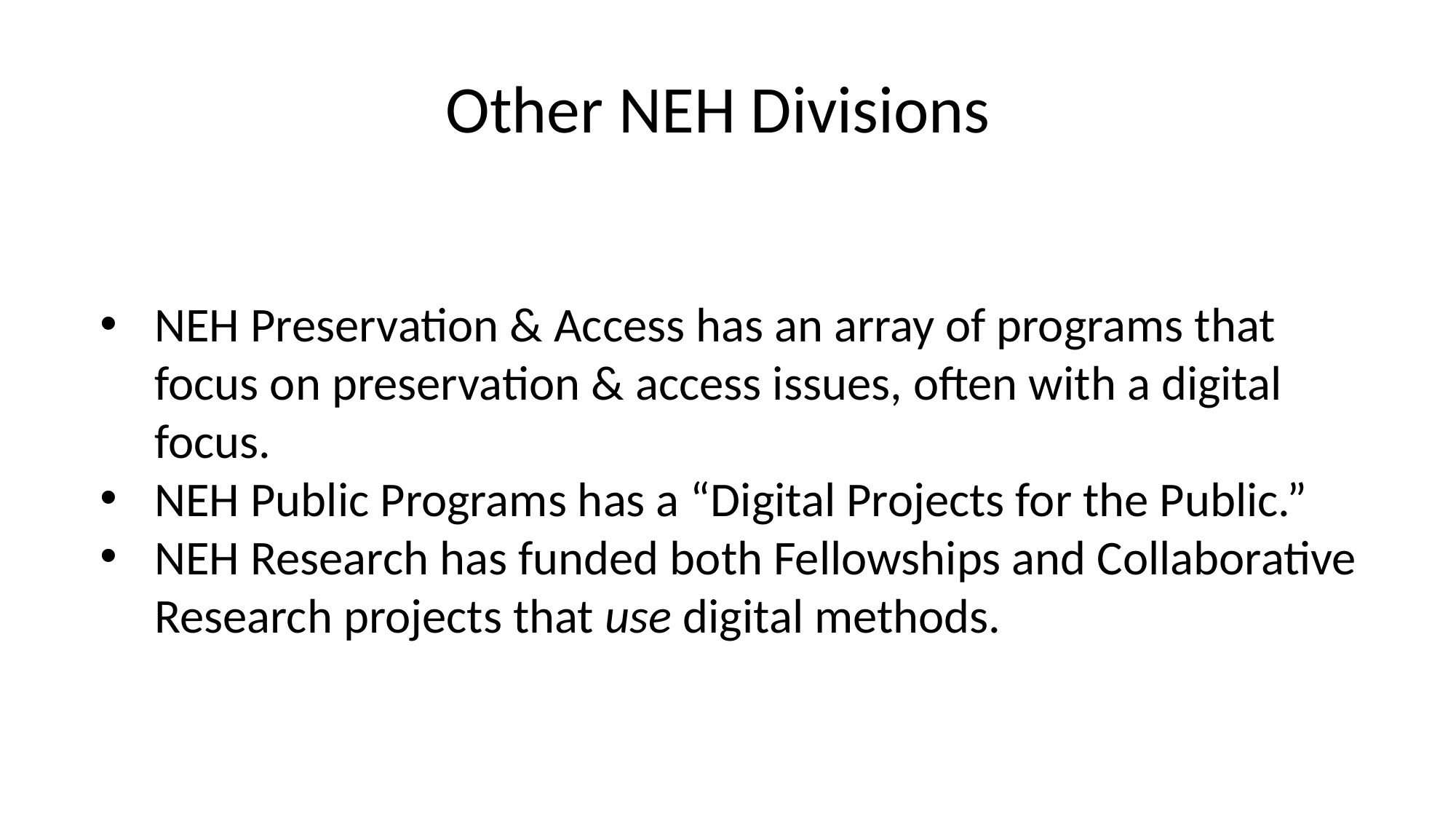

# Other NEH Divisions
NEH Preservation & Access has an array of programs that focus on preservation & access issues, often with a digital focus.
NEH Public Programs has a “Digital Projects for the Public.”
NEH Research has funded both Fellowships and Collaborative Research projects that use digital methods.